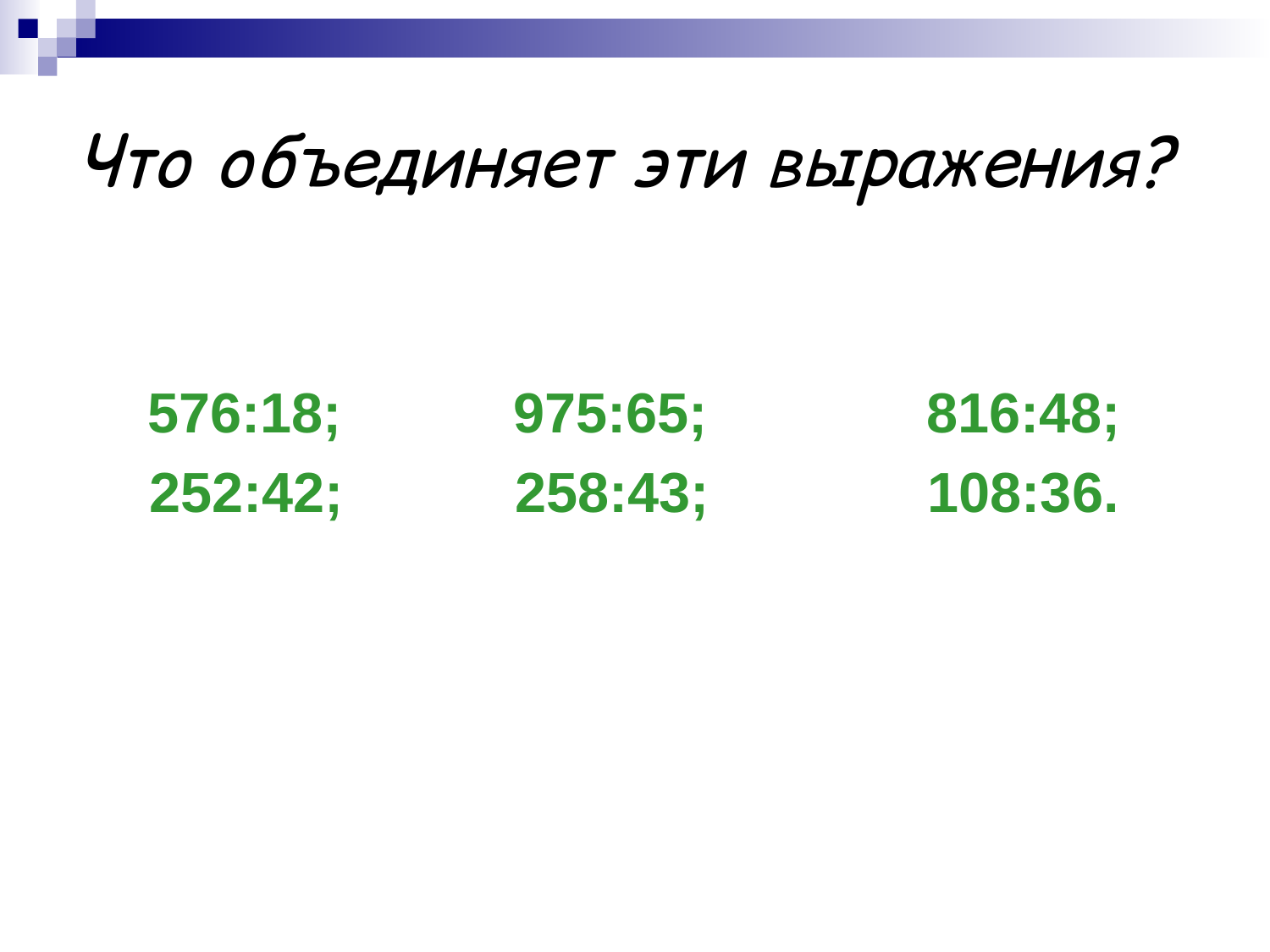

# Что объединяет эти выражения?
576:18;           975:65;              816:48;
252:42;           258:43;              108:36.